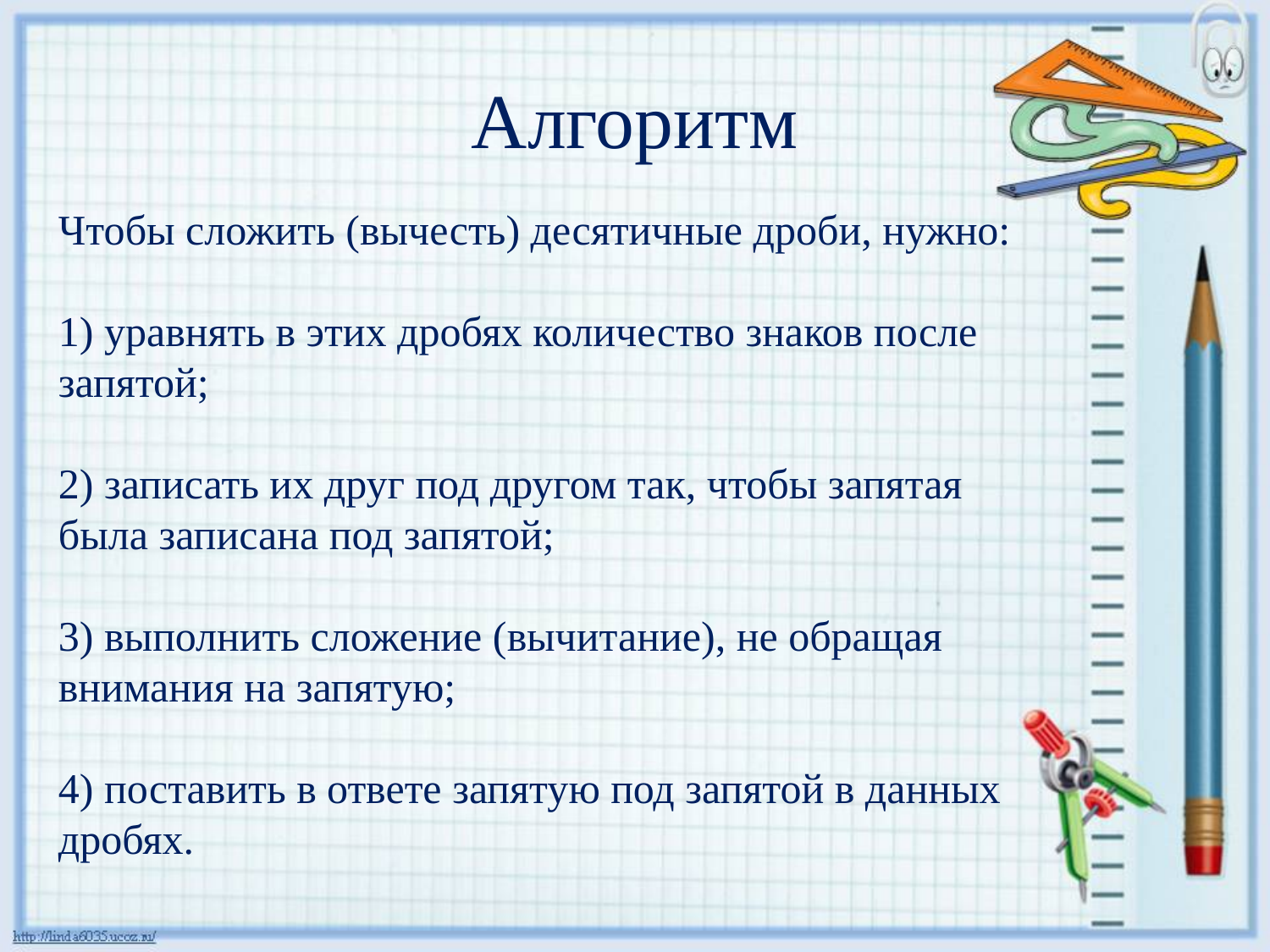

# Алгоритм
Чтобы сложить (вычесть) десятичные дроби, нужно:

1) уравнять в этих дробях количество знаков после запятой;

2) записать их друг под другом так, чтобы запятая была записана под запятой;

3) выполнить сложение (вычитание), не обращая внимания на запятую;

4) поставить в ответе запятую под запятой в данных дробях.